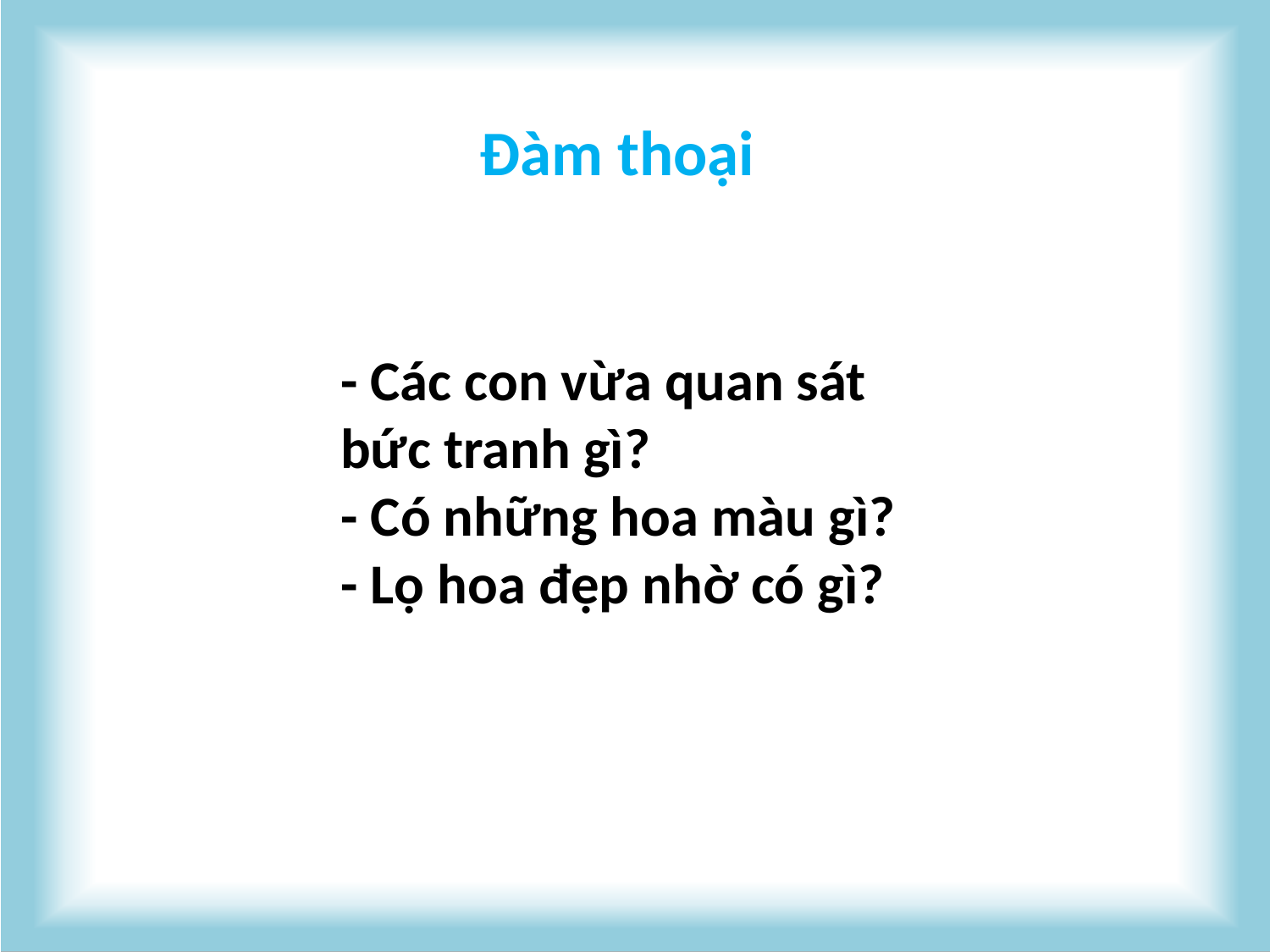

Đàm thoại
- Các con vừa quan sát bức tranh gì?
- Có những hoa màu gì?
- Lọ hoa đẹp nhờ có gì?